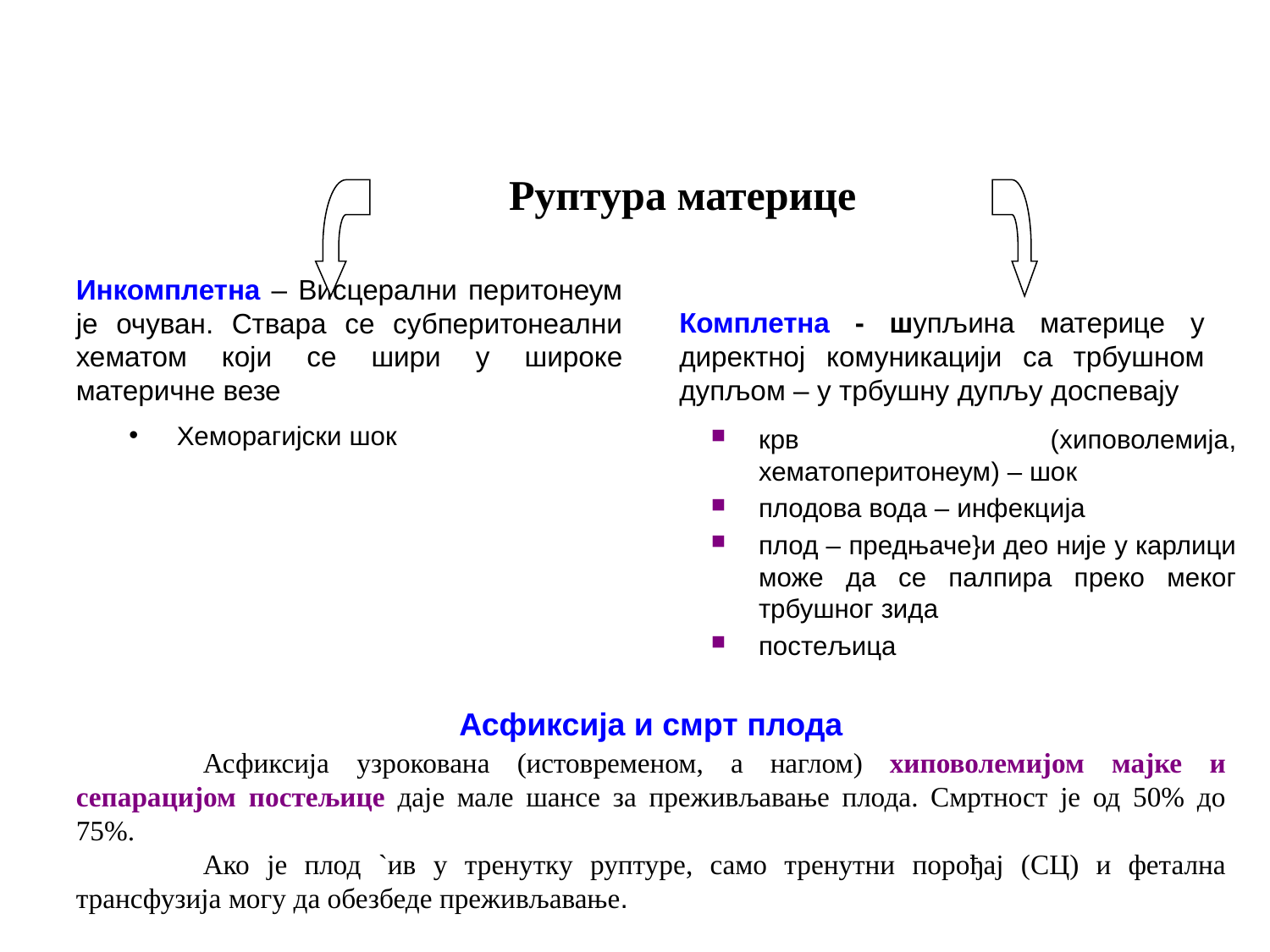

# Руптура материце

Инкомплетна – Висцерални перитонеум је очуван. Ствара се субперитонеални хематом који се шири у широке материчне везе
Комплетна - шупљина материце у директној комуникацији са трбушном дупљом – у трбушну дупљу доспевају
Хеморагијски шок
крв (хиповолемија, хематоперитонеум) – шок
плодова вода – инфекција
плод – предњаче}и део није у карлици може да се палпира преко меког трбушног зида
постељица
Асфиксија и смрт плода
	Асфиксија узрокована (истовременом, а наглом) хиповолемијом мајке и сепарацијом постељице даје мале шансе за преживљавање плода. Смртност је од 50% до 75%.
	Ако је плод `ив у тренутку руптуре, само тренутни порођај (СЦ) и фетална трансфузија могу да обезбеде преживљавање.